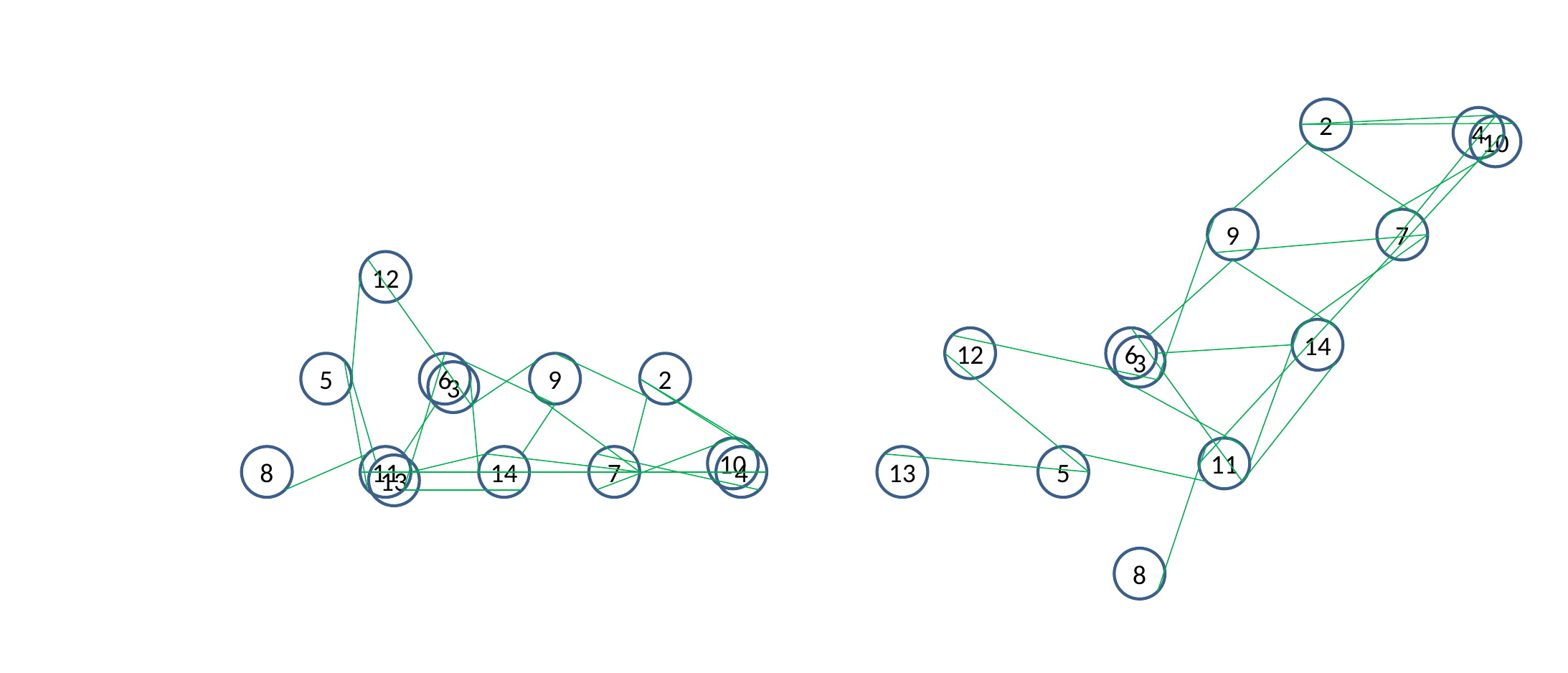

2
4
10
9
7
12
14
12
6
3
5
6
9
2
3
10
11
8
11
14
7
4
13
5
13
8